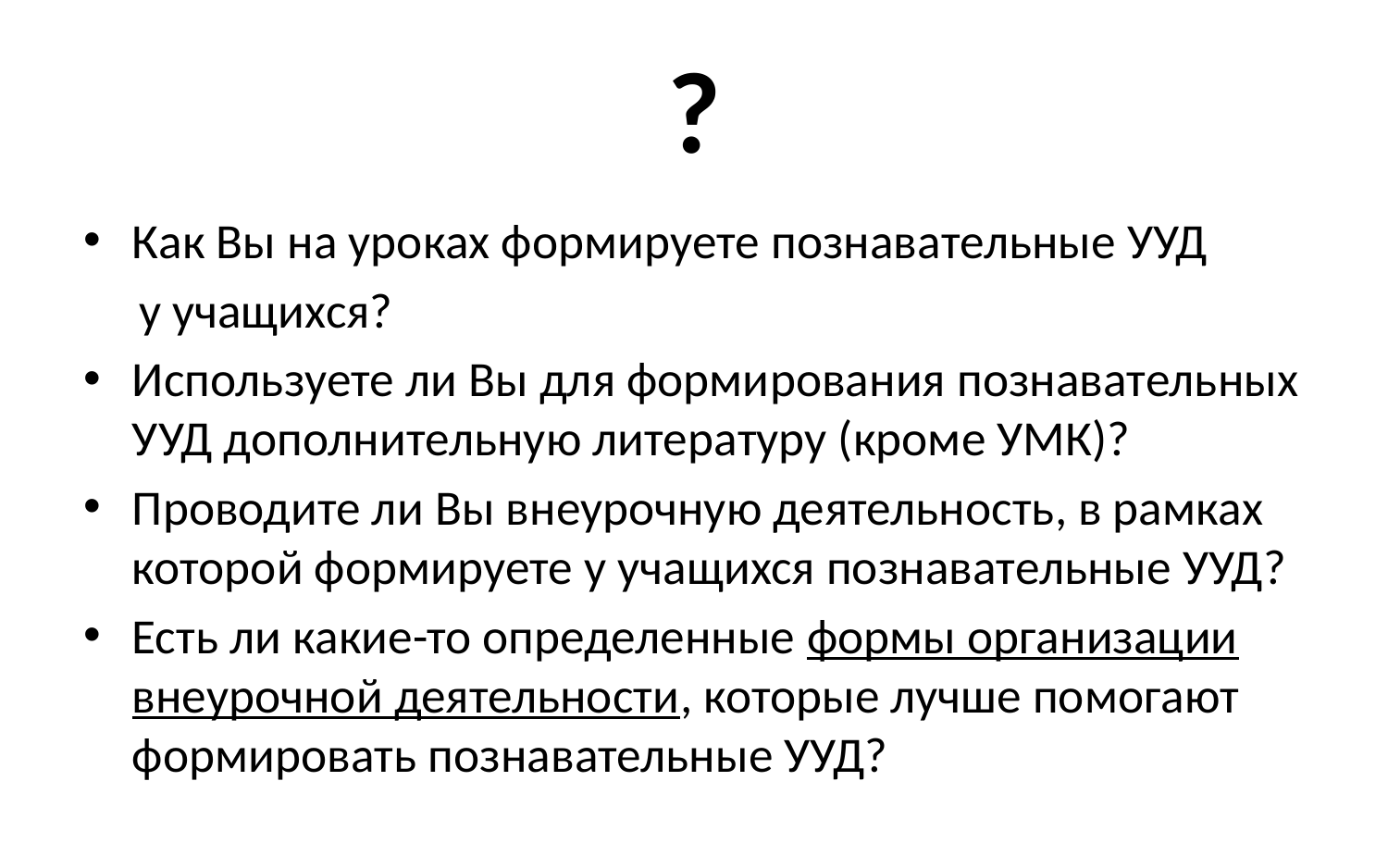

# ?
Как Вы на уроках формируете познавательные УУД
     у учащихся?
Используете ли Вы для формирования познавательных УУД дополнительную литературу (кроме УМК)?
Проводите ли Вы внеурочную деятельность, в рамках которой формируете у учащихся познавательные УУД?
Есть ли какие-то определенные формы организации внеурочной деятельности, которые лучше помогают формировать познавательные УУД?